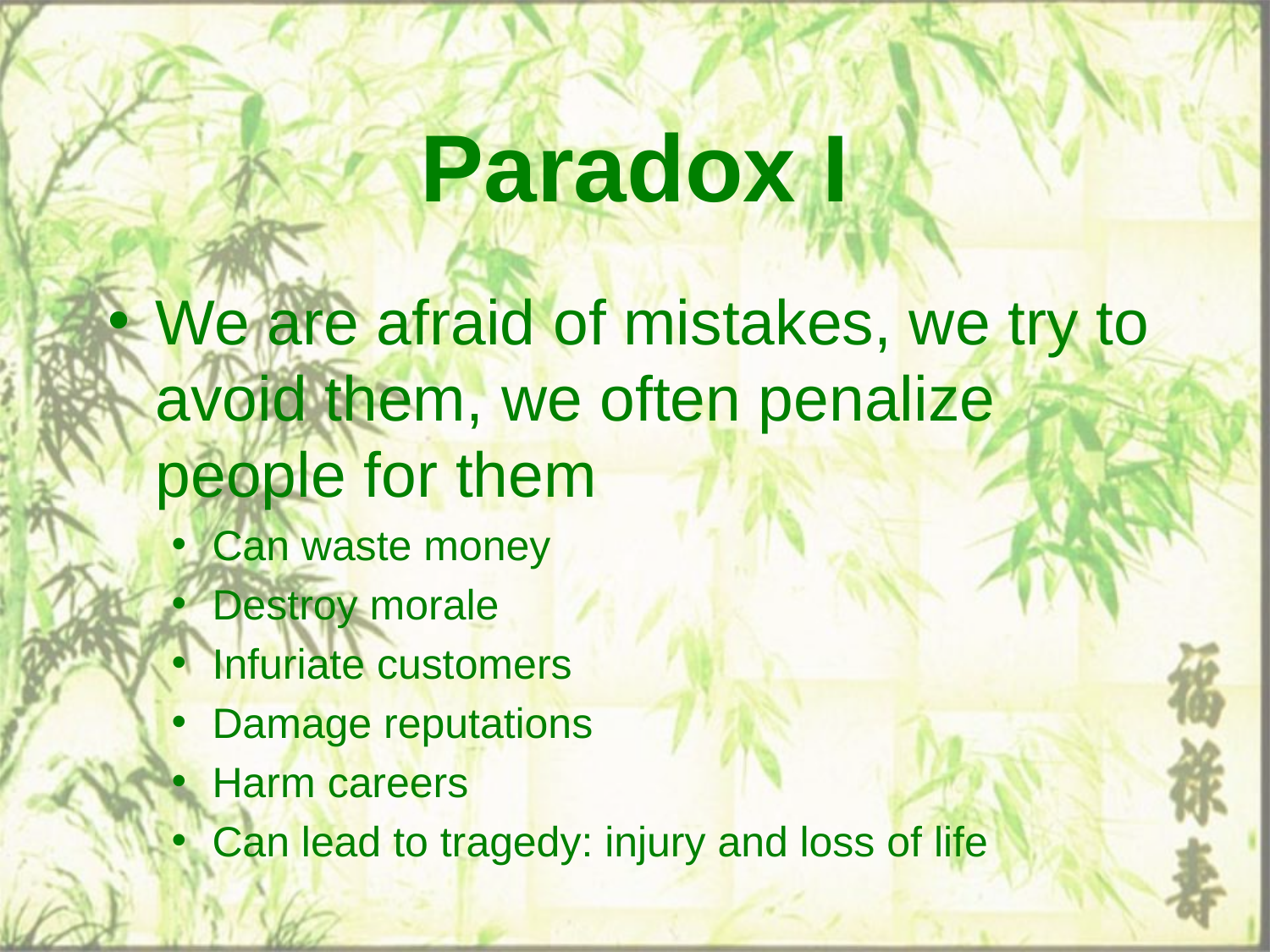

# Paradox I
We are afraid of mistakes, we try to avoid them, we often penalize people for them
Can waste money
Destroy morale
Infuriate customers
Damage reputations
Harm careers
Can lead to tragedy: injury and loss of life